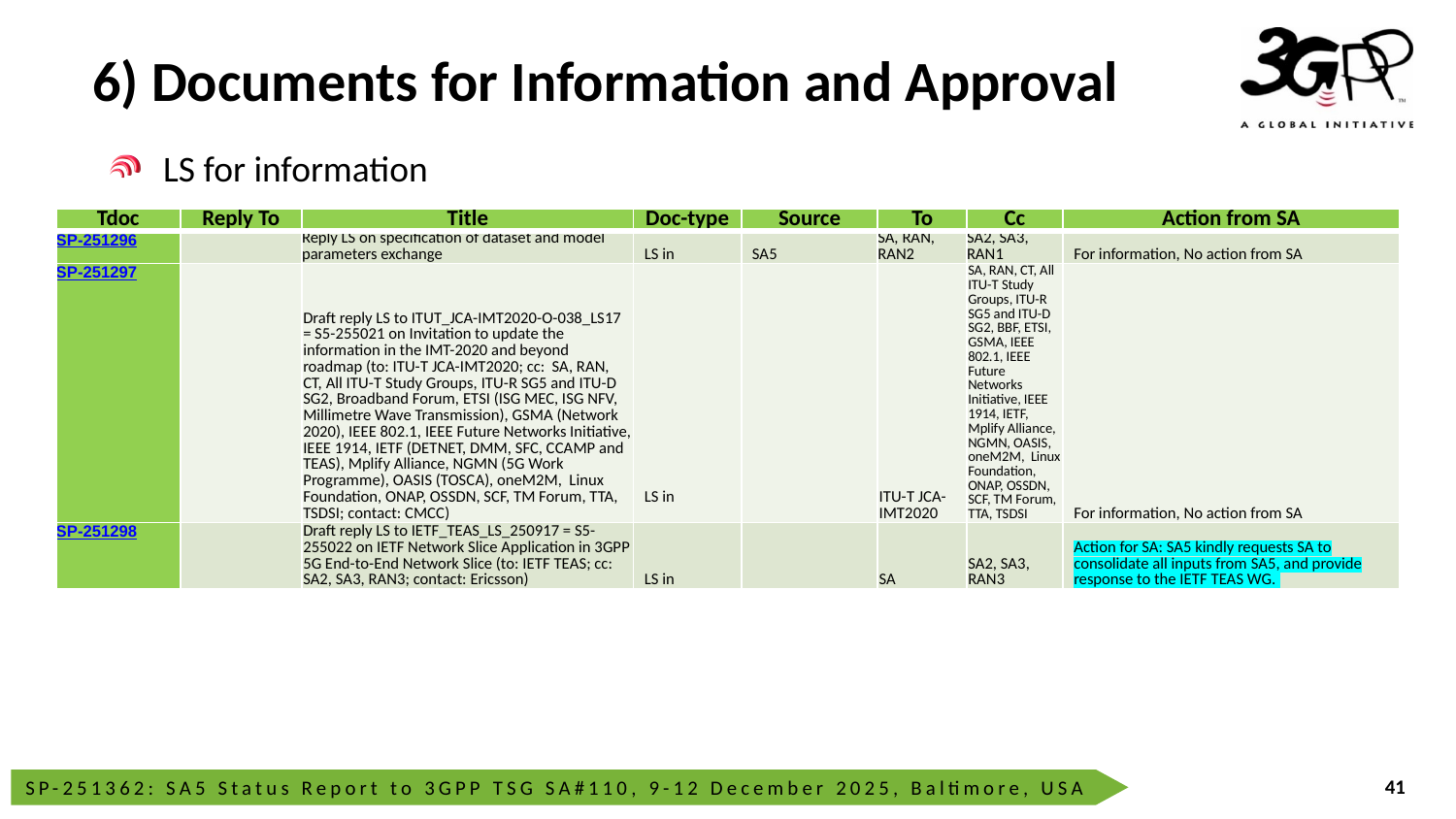

# 6) Documents for Information and Approval
LS for information

| Tdoc | Reply To | Title | Doc-type | Source | To | Cc | Action from SA |
| --- | --- | --- | --- | --- | --- | --- | --- |
| SP-251296 |  | Reply LS on specification of dataset and model parameters exchange | LS in | SA5 | SA, RAN, RAN2 | SA2, SA3, RAN1 | For information, No action from SA |
| SP-251297 |  | Draft reply LS to ITUT\_JCA-IMT2020-O-038\_LS17 = S5-255021 on Invitation to update the information in the IMT-2020 and beyond roadmap (to: ITU-T JCA-IMT2020; cc: SA, RAN, CT, All ITU-T Study Groups, ITU-R SG5 and ITU-D SG2, Broadband Forum, ETSI (ISG MEC, ISG NFV, Millimetre Wave Transmission), GSMA (Network 2020), IEEE 802.1, IEEE Future Networks Initiative, IEEE 1914, IETF (DETNET, DMM, SFC, CCAMP and TEAS), Mplify Alliance, NGMN (5G Work Programme), OASIS (TOSCA), oneM2M, Linux Foundation, ONAP, OSSDN, SCF, TM Forum, TTA, TSDSI; contact: CMCC) | LS in |  | ITU-T JCA-IMT2020 | SA, RAN, CT, All ITU-T Study Groups, ITU-R SG5 and ITU-D SG2, BBF, ETSI, GSMA, IEEE 802.1, IEEE Future Networks Initiative, IEEE 1914, IETF, Mplify Alliance, NGMN, OASIS, oneM2M, Linux Foundation, ONAP, OSSDN, SCF, TM Forum, TTA, TSDSI | For information, No action from SA |
| SP-251298 |  | Draft reply LS to IETF\_TEAS\_LS\_250917 = S5-255022 on IETF Network Slice Application in 3GPP 5G End-to-End Network Slice (to: IETF TEAS; cc: SA2, SA3, RAN3; contact: Ericsson) | LS in |  | SA | SA2, SA3, RAN3 | Action for SA: SA5 kindly requests SA to consolidate all inputs from SA5, and provide response to the IETF TEAS WG. |